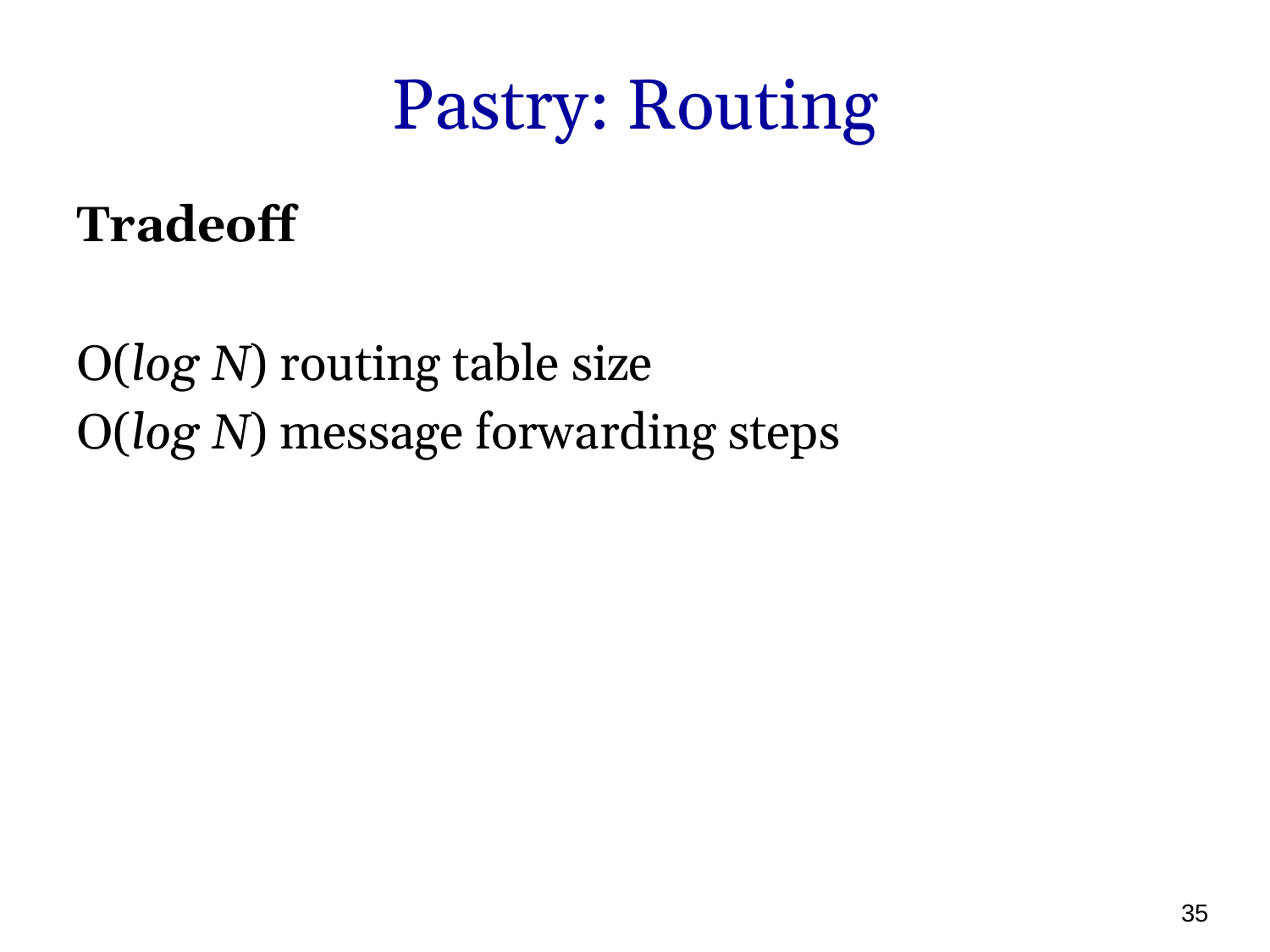

# Pastry: Routing
Tradeoff

O(log N) routing table size
O(log N) message forwarding steps
35